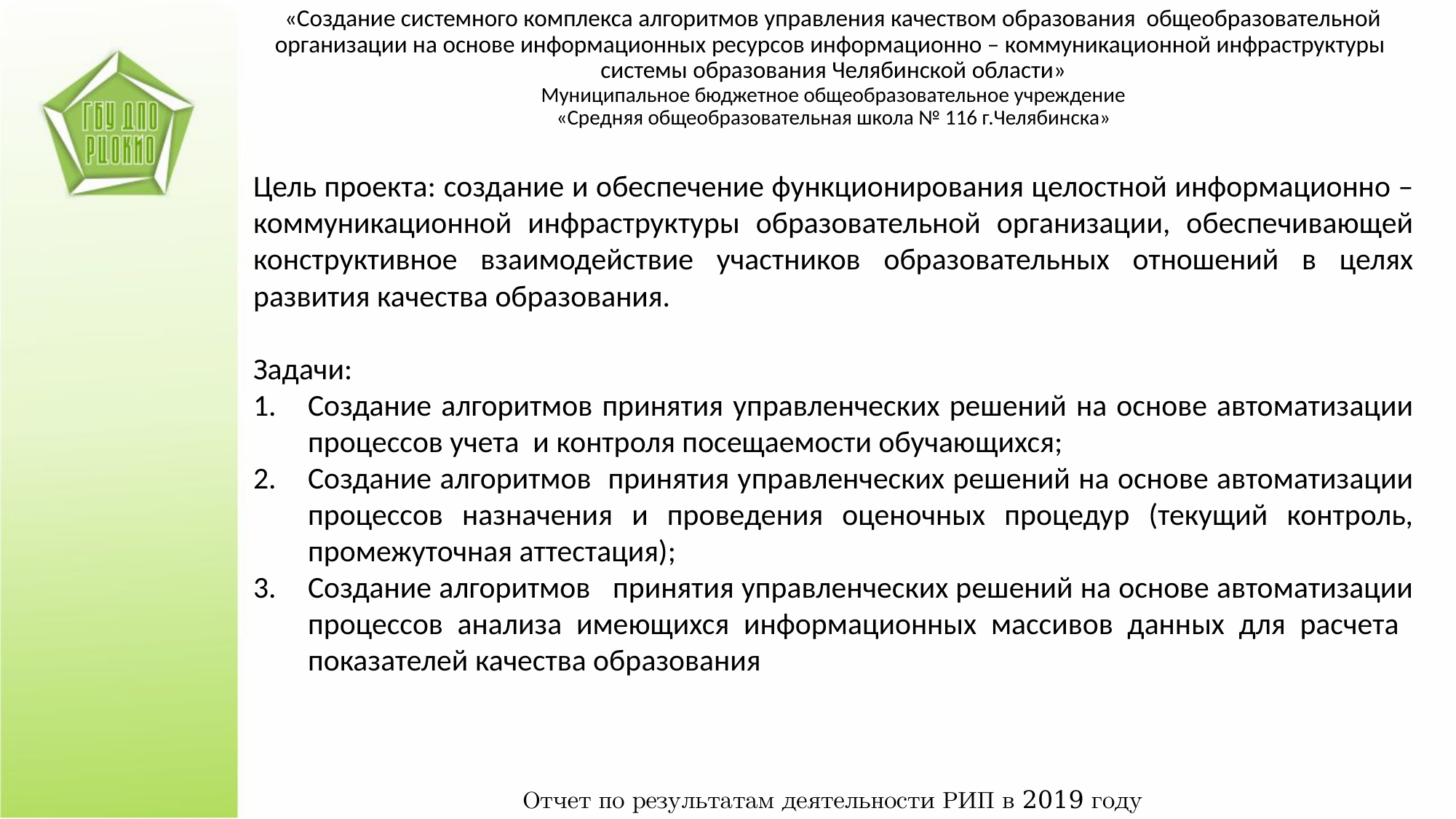

«Создание системного комплекса алгоритмов управления качеством образования  общеобразовательной организации на основе информационных ресурсов информационно – коммуникационной инфраструктуры  системы образования Челябинской области»
Муниципальное бюджетное общеобразовательное учреждение
«Средняя общеобразовательная школа № 116 г.Челябинска»
Цель проекта: создание и обеспечение функционирования целостной информационно – коммуникационной инфраструктуры образовательной организации, обеспечивающей конструктивное взаимодействие участников образовательных отношений в целях развития качества образования.

Задачи:
Создание алгоритмов принятия управленческих решений на основе автоматизации процессов учета  и контроля посещаемости обучающихся;
Создание алгоритмов  принятия управленческих решений на основе автоматизации процессов назначения и проведения оценочных процедур (текущий контроль, промежуточная аттестация);
Создание алгоритмов   принятия управленческих решений на основе автоматизации процессов анализа имеющихся информационных массивов данных для расчета  показателей качества образования

Отчет по результатам деятельности РИП в 2019 году